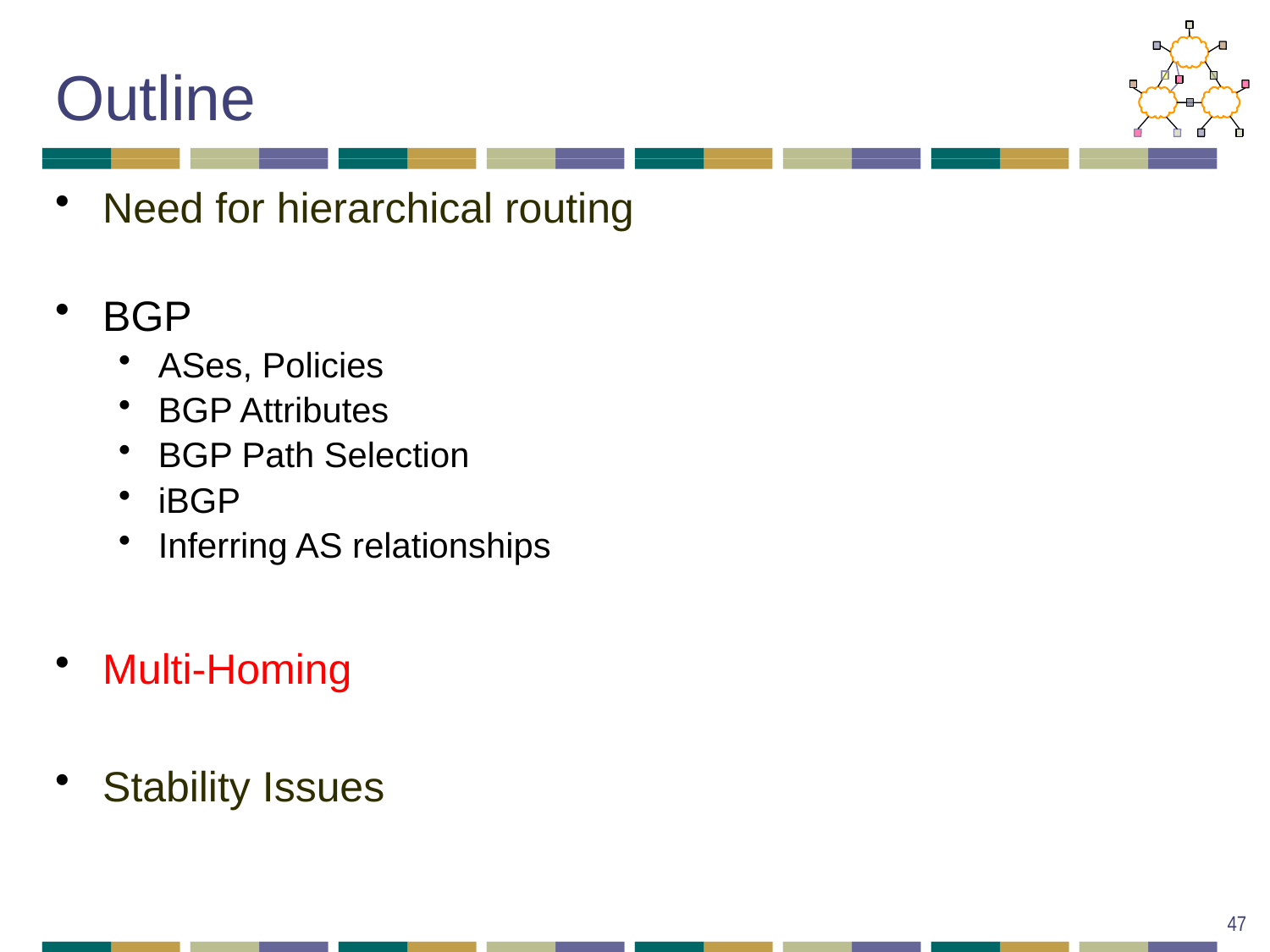

# Outline
Need for hierarchical routing

BGP
ASes, Policies
BGP Attributes
BGP Path Selection
iBGP
Inferring AS relationships

Multi-Homing

Stability Issues
47